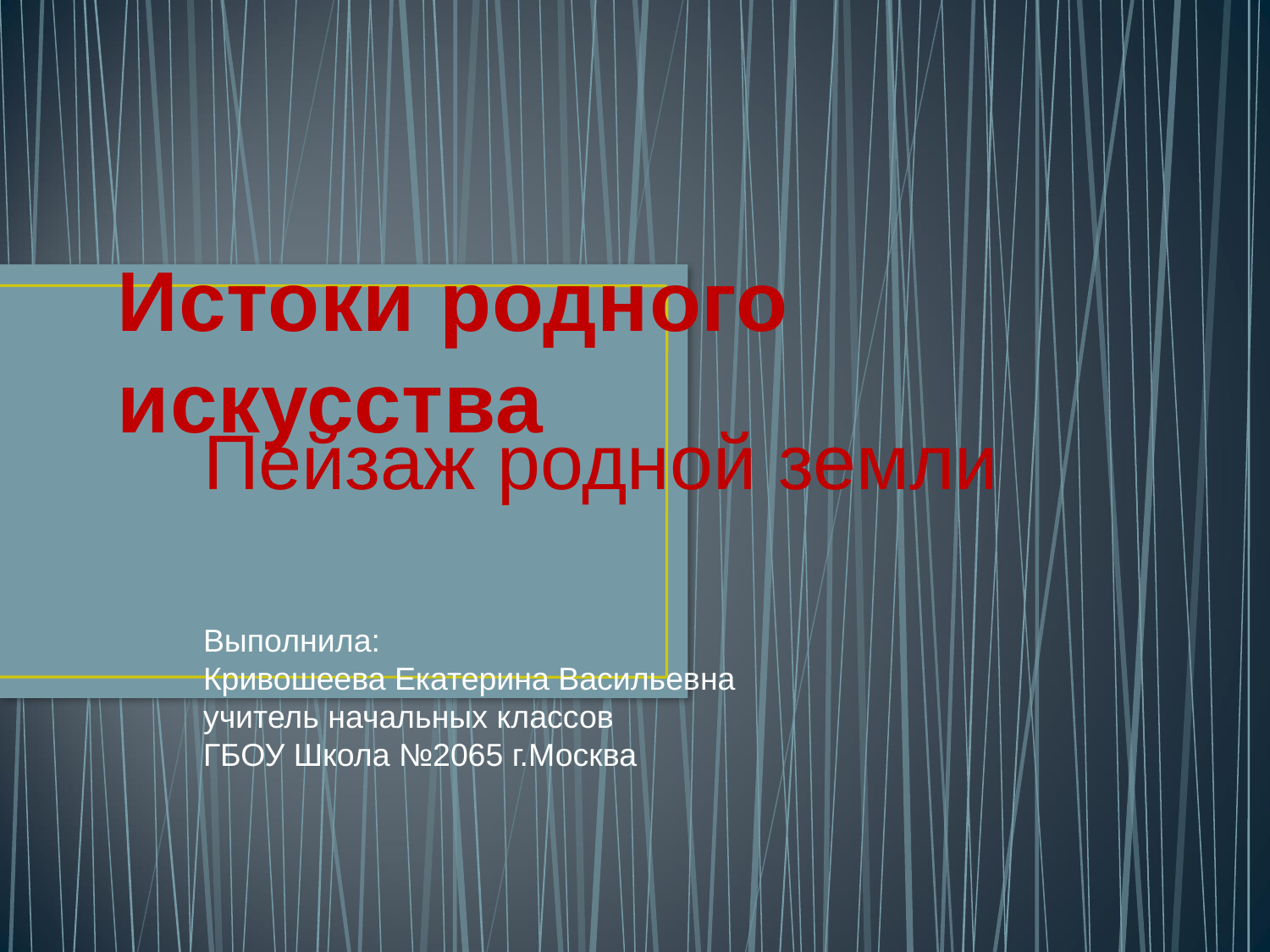

# Истоки родного искусства
Пейзаж родной земли

Выполнила:
Кривошеева Екатерина Васильевна
учитель начальных классов
ГБОУ Школа №2065 г.Москва